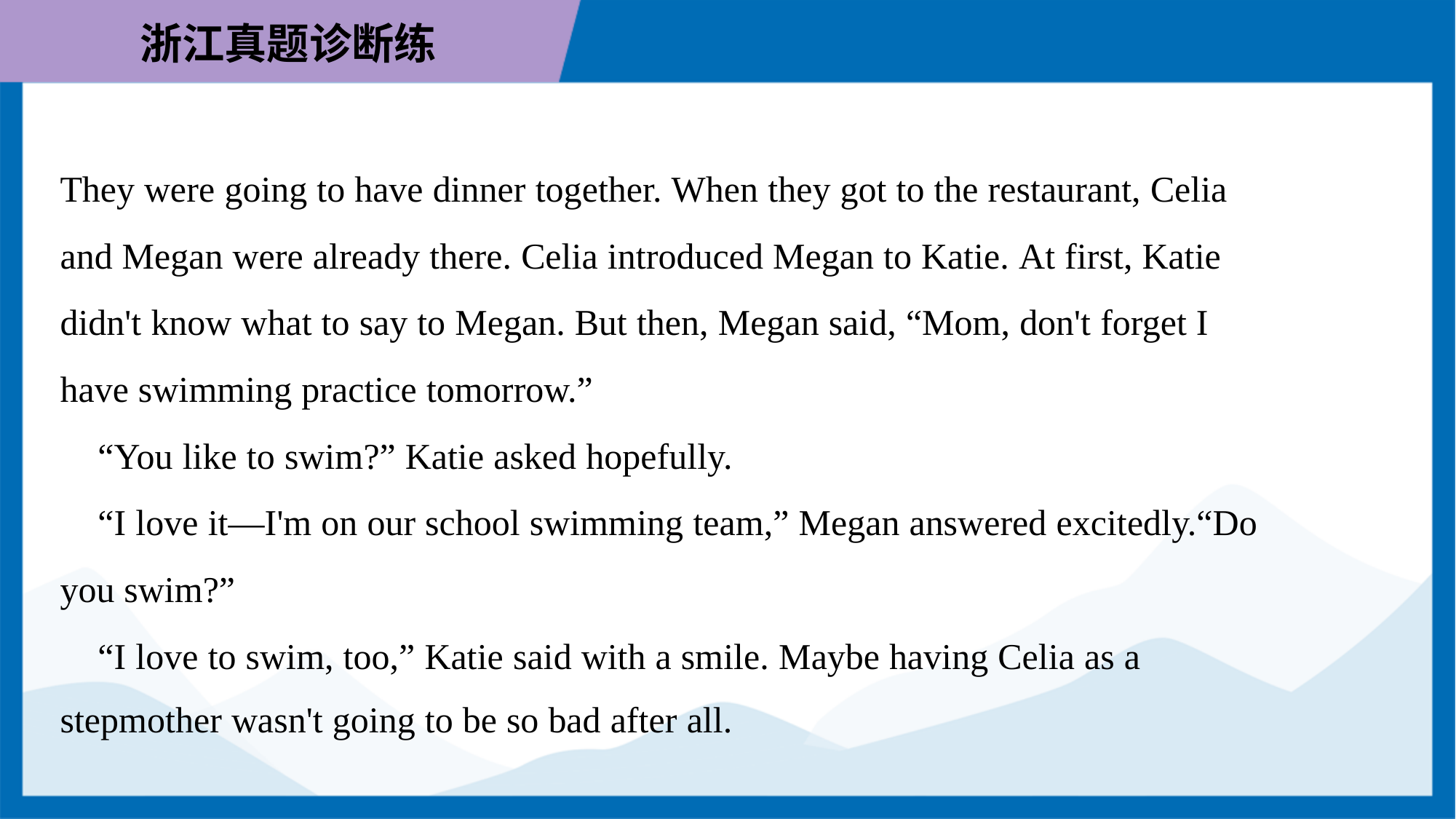

They were going to have dinner together. When they got to the restaurant, Celia
and Megan were already there. Celia introduced Megan to Katie. At first, Katie
didn't know what to say to Megan. But then, Megan said, “Mom, don't forget I
have swimming practice tomorrow.”
    “You like to swim?” Katie asked hopefully.
    “I love it—I'm on our school swimming team,” Megan answered excitedly.“Do
you swim?”
    “I love to swim, too,” Katie said with a smile. Maybe having Celia as a
stepmother wasn't going to be so bad after all.